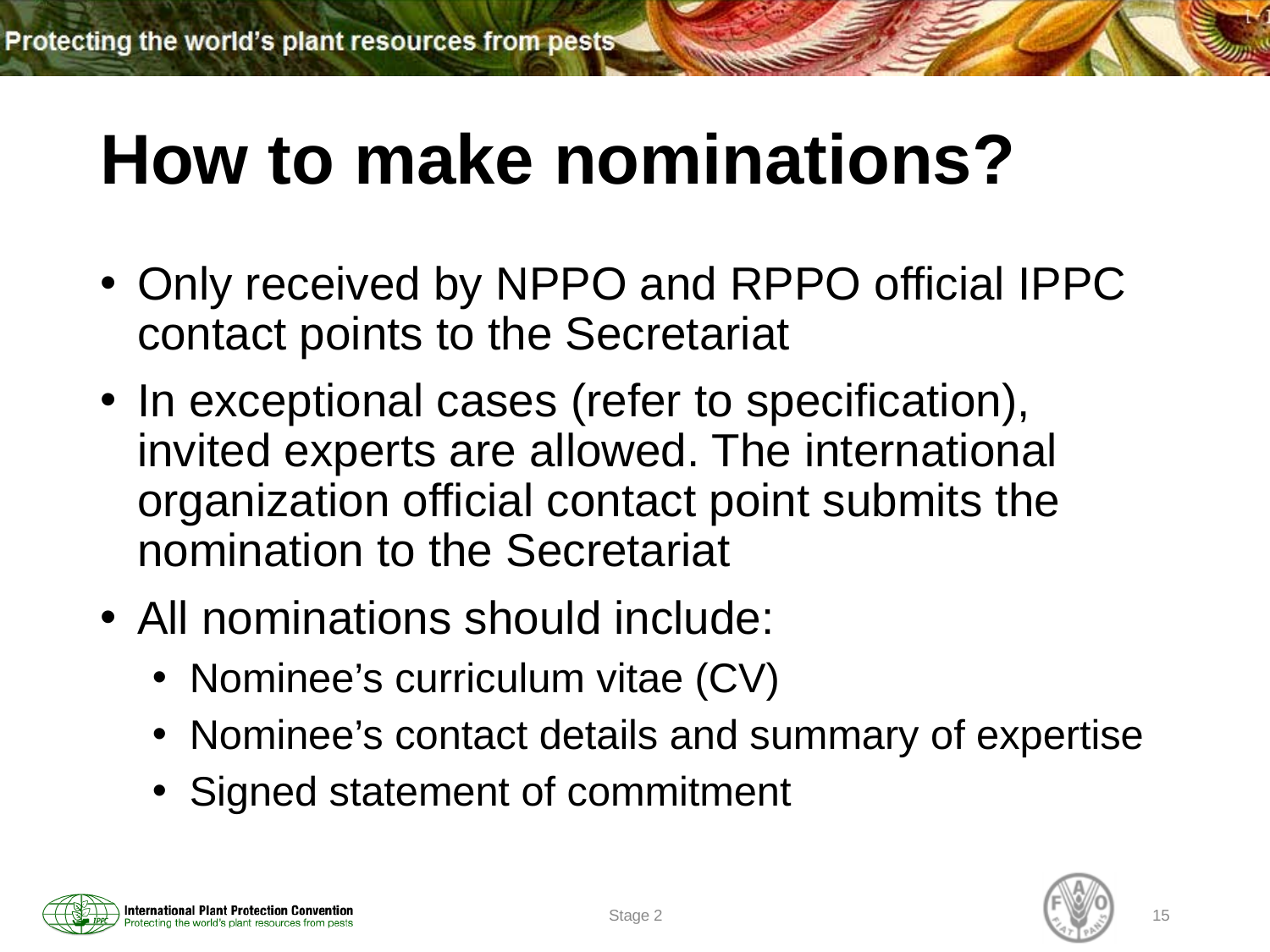

# How to make nominations?
Only received by NPPO and RPPO official IPPC contact points to the Secretariat
In exceptional cases (refer to specification), invited experts are allowed. The international organization official contact point submits the nomination to the Secretariat
All nominations should include:
Nominee’s curriculum vitae (CV)
Nominee’s contact details and summary of expertise
Signed statement of commitment
Stage 2
15